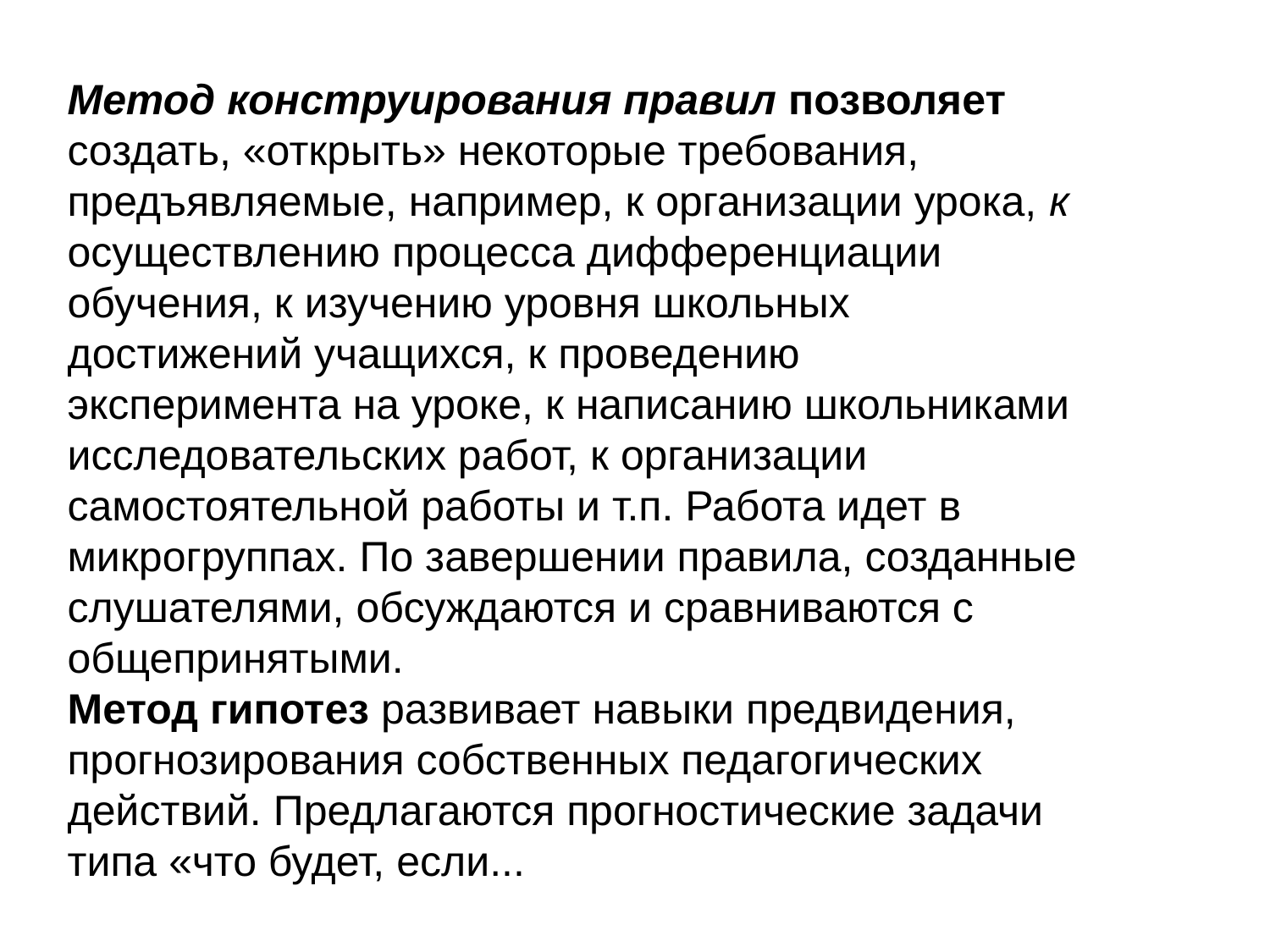

Метод конструирования правил позволяет создать, «открыть» некоторые требования, предъявляемые, например, к организации урока, к осуществлению процесса дифференциации обучения, к изучению уровня школьных достижений учащихся, к проведению эксперимента на уроке, к написанию школьниками исследовательских работ, к организации самостоятельной работы и т.п. Работа идет в микрогруппах. По завершении правила, созданные слушателями, обсуждаются и сравниваются с общепринятыми.
Метод гипотез развивает навыки предвидения, прогнозирования собственных педагогических действий. Предлагаются прогностические задачи типа «что будет, если...